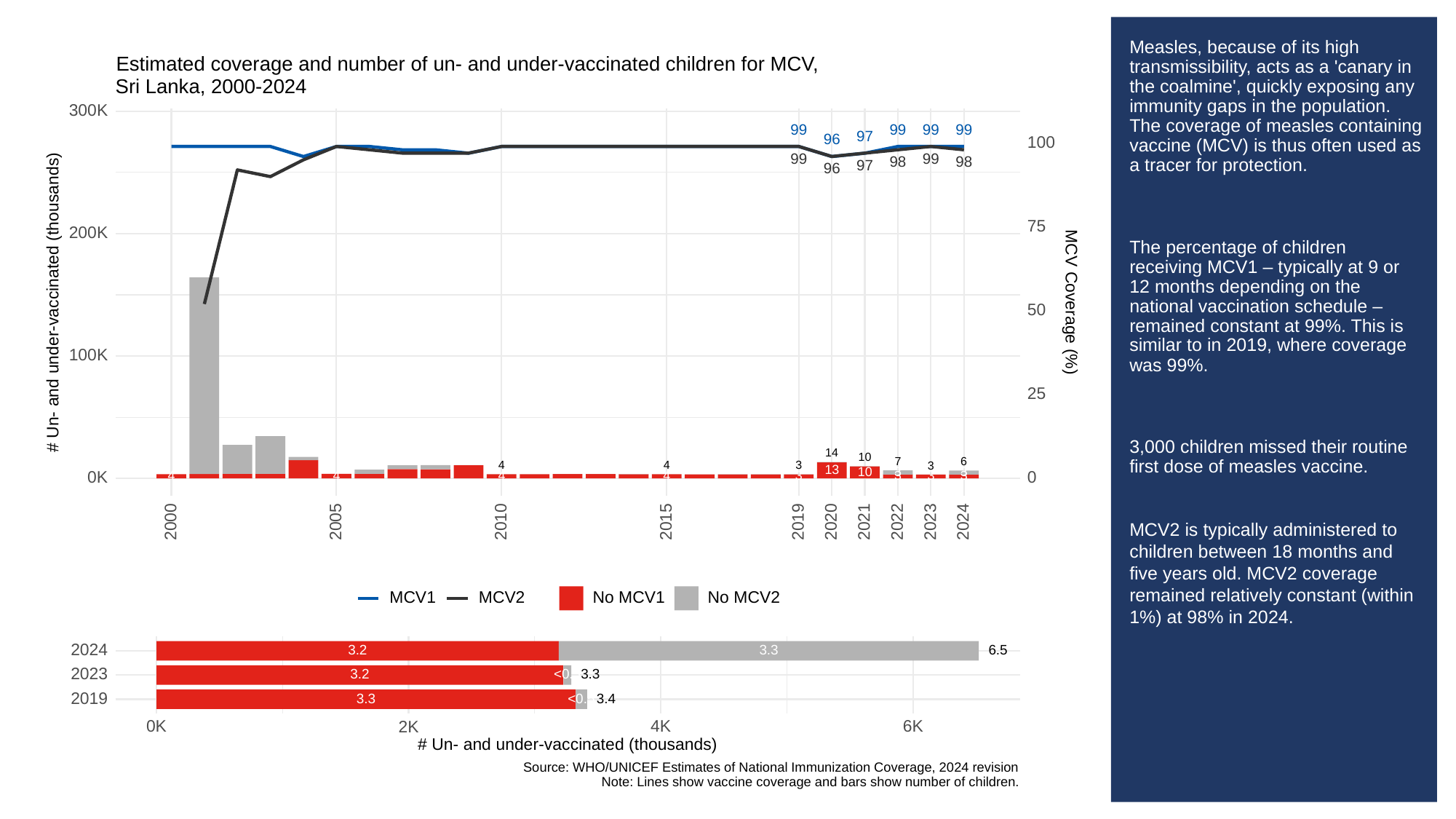

# Measles, because of its high transmissibility, acts as a 'canary in the coalmine', quickly exposing any immunity gaps in the population. The coverage of measles containing vaccine (MCV) is thus often used as a tracer for protection.

The percentage of children receiving MCV1 – typically at 9 or 12 months depending on the national vaccination schedule – remained constant at 99%. This is similar to in 2019, where coverage was 99%.

3,000 children missed their routine first dose of measles vaccine.

MCV2 is typically administered to children between 18 months and five years old. MCV2 coverage remained relatively constant (within 1%) at 98% in 2024.

Estimated coverage and number of un- and under-vaccinated children for MCV,
Sri Lanka, 2000-2024
300K

99
99
99
99
97
96
100

99
99
98
98
97
96

75
200K

# Un- and under-vaccinated (thousands)
MCV Coverage (%)

50
100K

25

14
10

6
7

4
4
3
3

13

3
10
3

4
3
3
3
4
3
4
4
0K
0

2023
2000
2005
2010
2015
2019
2020
2021
2022
2024

MCV1
MCV2
No MCV1
No MCV2

2024
3.2
3.3
6.5

2023
3.2
3.3
<0.5

2019
3.3
3.4
<0.5

0K
6K
2K
4K
# Un- and under-vaccinated (thousands)
Source: WHO/UNICEF Estimates of National Immunization Coverage, 2024 revision
Note: Lines show vaccine coverage and bars show number of children.